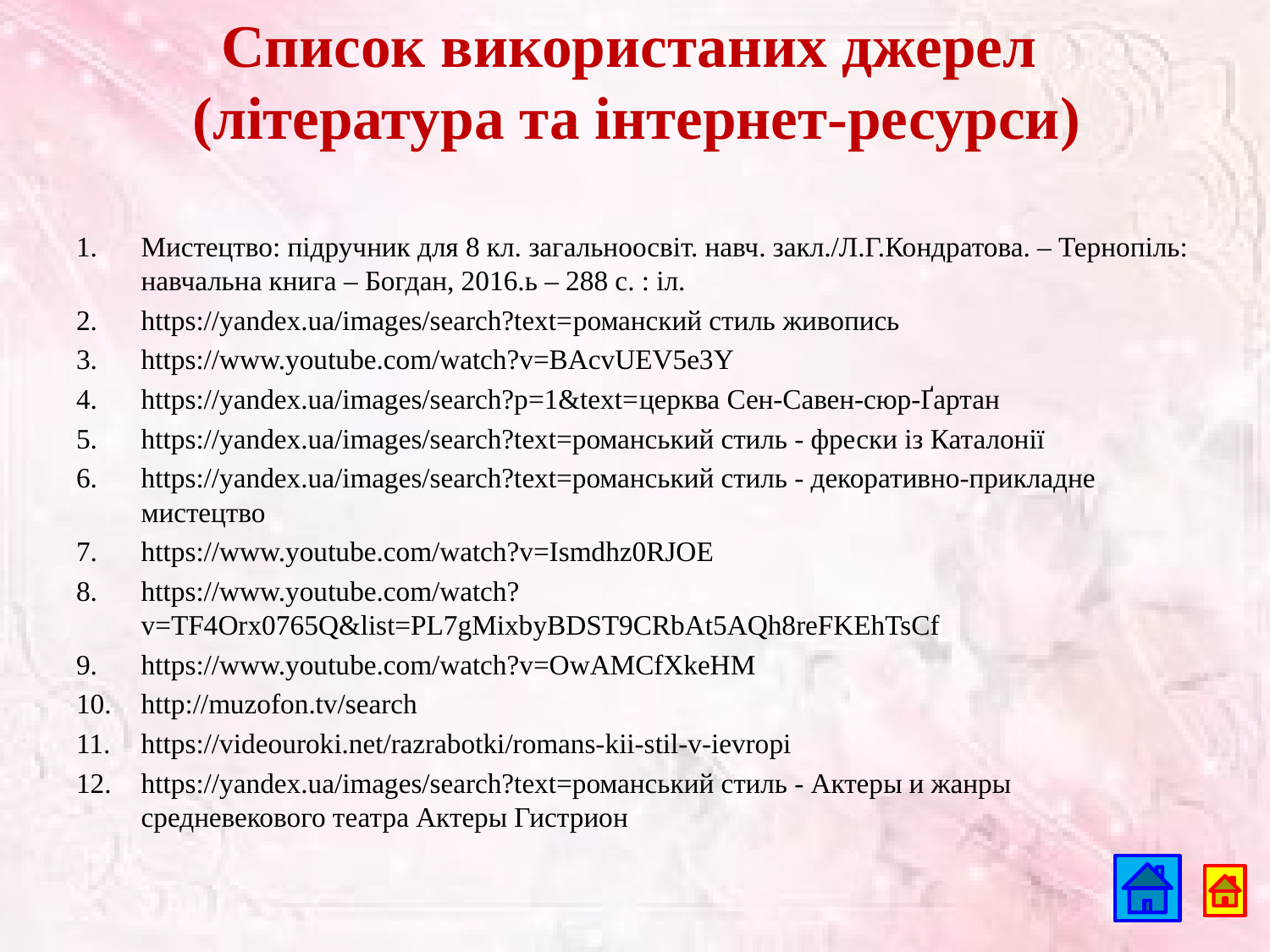

# Список використаних джерел (література та інтернет-ресурси)
Мистецтво: підручник для 8 кл. загальноосвіт. навч. закл./Л.Г.Кондратова. – Тернопіль: навчальна книга – Богдан, 2016.ь – 288 с. : іл.
https://yandex.ua/images/search?text=романский стиль живопись
https://www.youtube.com/watch?v=BAcvUEV5e3Y
https://yandex.ua/images/search?p=1&text=церква Сен-Савен-сюр-Ґартан
https://yandex.ua/images/search?text=романський стиль - фрески із Каталонії
https://yandex.ua/images/search?text=романський стиль - декоративно-прикладне мистецтво
https://www.youtube.com/watch?v=Ismdhz0RJOE
https://www.youtube.com/watch?v=TF4Orx0765Q&list=PL7gMixbyBDST9CRbAt5AQh8reFKEhTsCf
https://www.youtube.com/watch?v=OwAMCfXkeHM
http://muzofon.tv/search
https://videouroki.net/razrabotki/romans-kii-stil-v-ievropi
https://yandex.ua/images/search?text=романський стиль - Актеры и жанры средневекового театра Актеры Гистрион